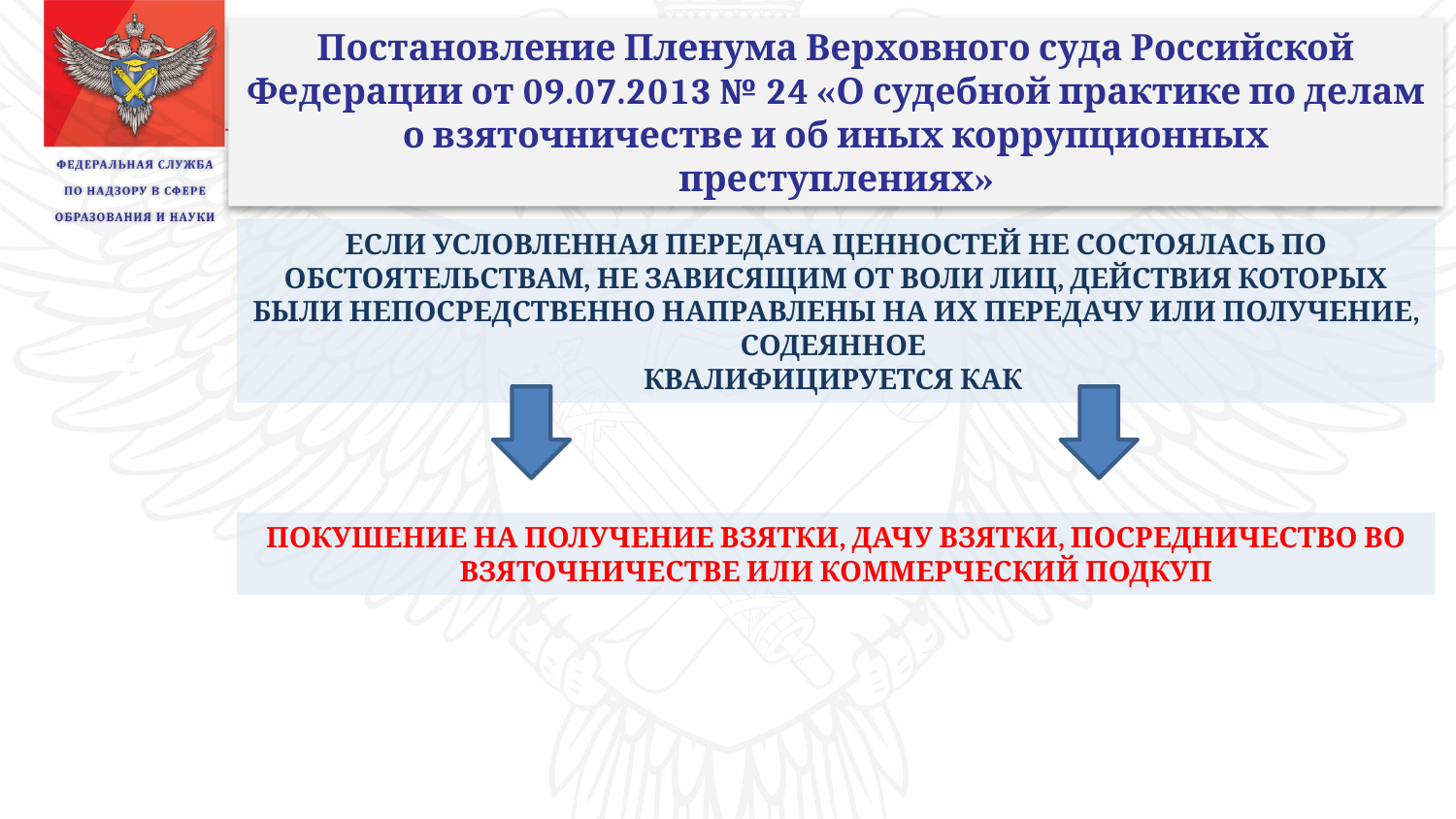

Постановление Пленума Верховного суда Российской Федерации от 09.07.2013 № 24 «О судебной практике по делам о взяточничестве и об иных коррупционных преступлениях»

ЕСЛИ УСЛОВЛЕННАЯ ПЕРЕДАЧА ЦЕННОСТЕЙ НЕ СОСТОЯЛАСЬ ПО ОБСТОЯТЕЛЬСТВАМ, НЕ ЗАВИСЯЩИМ ОТ ВОЛИ ЛИЦ, ДЕЙСТВИЯ КОТОРЫХ БЫЛИ НЕПОСРЕДСТВЕННО НАПРАВЛЕНЫ НА ИХ ПЕРЕДАЧУ ИЛИ ПОЛУЧЕНИЕ, СОДЕЯННОЕ
КВАЛИФИЦИРУЕТСЯ КАК

ПОКУШЕНИЕ НА ПОЛУЧЕНИЕ ВЗЯТКИ, ДАЧУ ВЗЯТКИ, ПОСРЕДНИЧЕСТВО ВО ВЗЯТОЧНИЧЕСТВЕ ИЛИ КОММЕРЧЕСКИЙ ПОДКУП